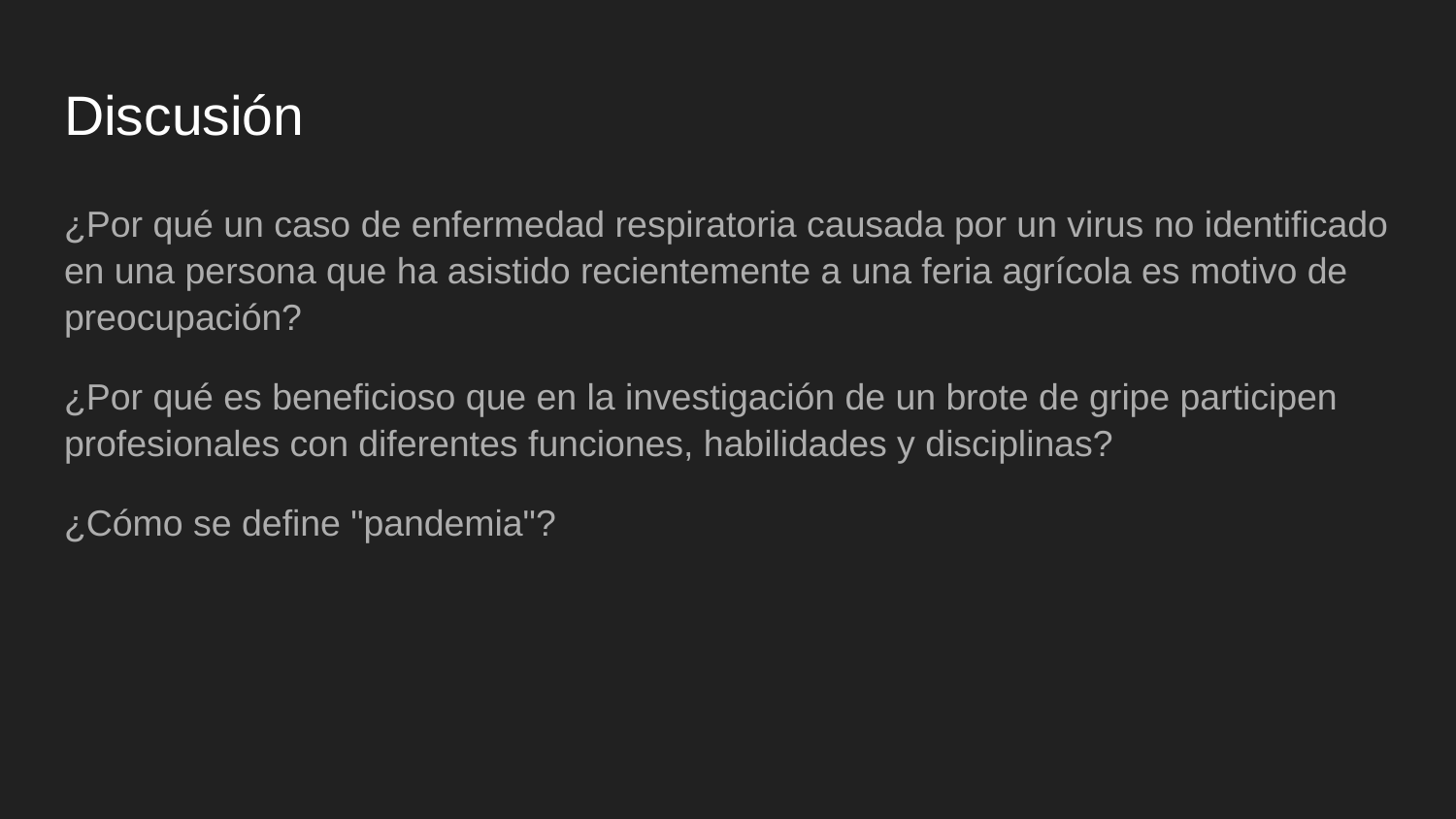

# Discusión
¿Por qué un caso de enfermedad respiratoria causada por un virus no identificado en una persona que ha asistido recientemente a una feria agrícola es motivo de preocupación?
¿Por qué es beneficioso que en la investigación de un brote de gripe participen profesionales con diferentes funciones, habilidades y disciplinas?
¿Cómo se define "pandemia"?